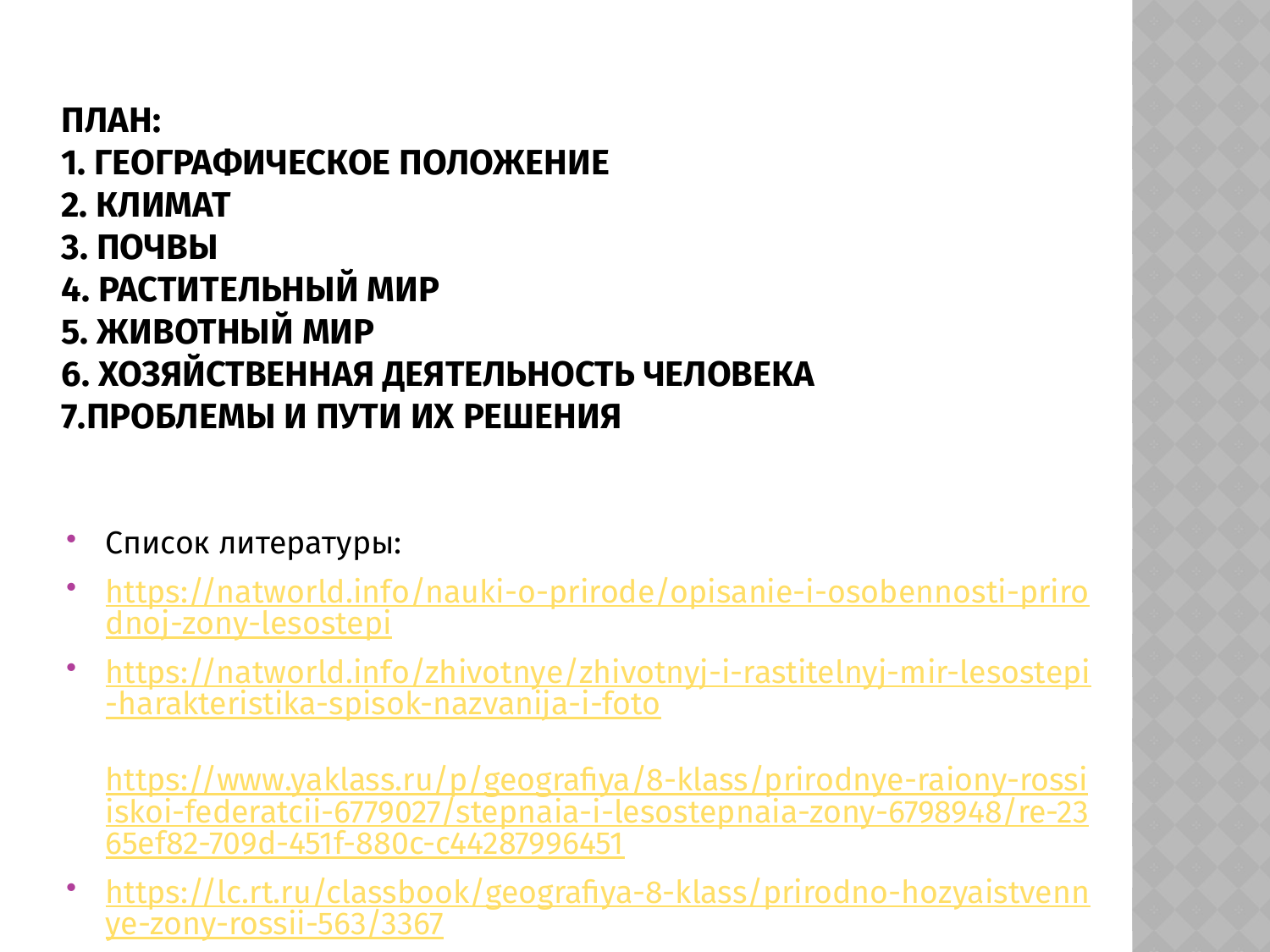

# План: 1. Географическое положение 2. климат 3. почвы 4. Растительный мир 5. Животный мир 6. хозяйственная деятельность человека 7.Проблемы и пути их решения
Список литературы:
https://natworld.info/nauki-o-prirode/opisanie-i-osobennosti-prirodnoj-zony-lesostepi
https://natworld.info/zhivotnye/zhivotnyj-i-rastitelnyj-mir-lesostepi-harakteristika-spisok-nazvanija-i-foto
https://www.yaklass.ru/p/geografiya/8-klass/prirodnye-raiony-rossiiskoi-federatcii-6779027/stepnaia-i-lesostepnaia-zony-6798948/re-2365ef82-709d-451f-880c-c44287996451
https://lc.rt.ru/classbook/geografiya-8-klass/prirodno-hozyaistvennye-zony-rossii-563/3367